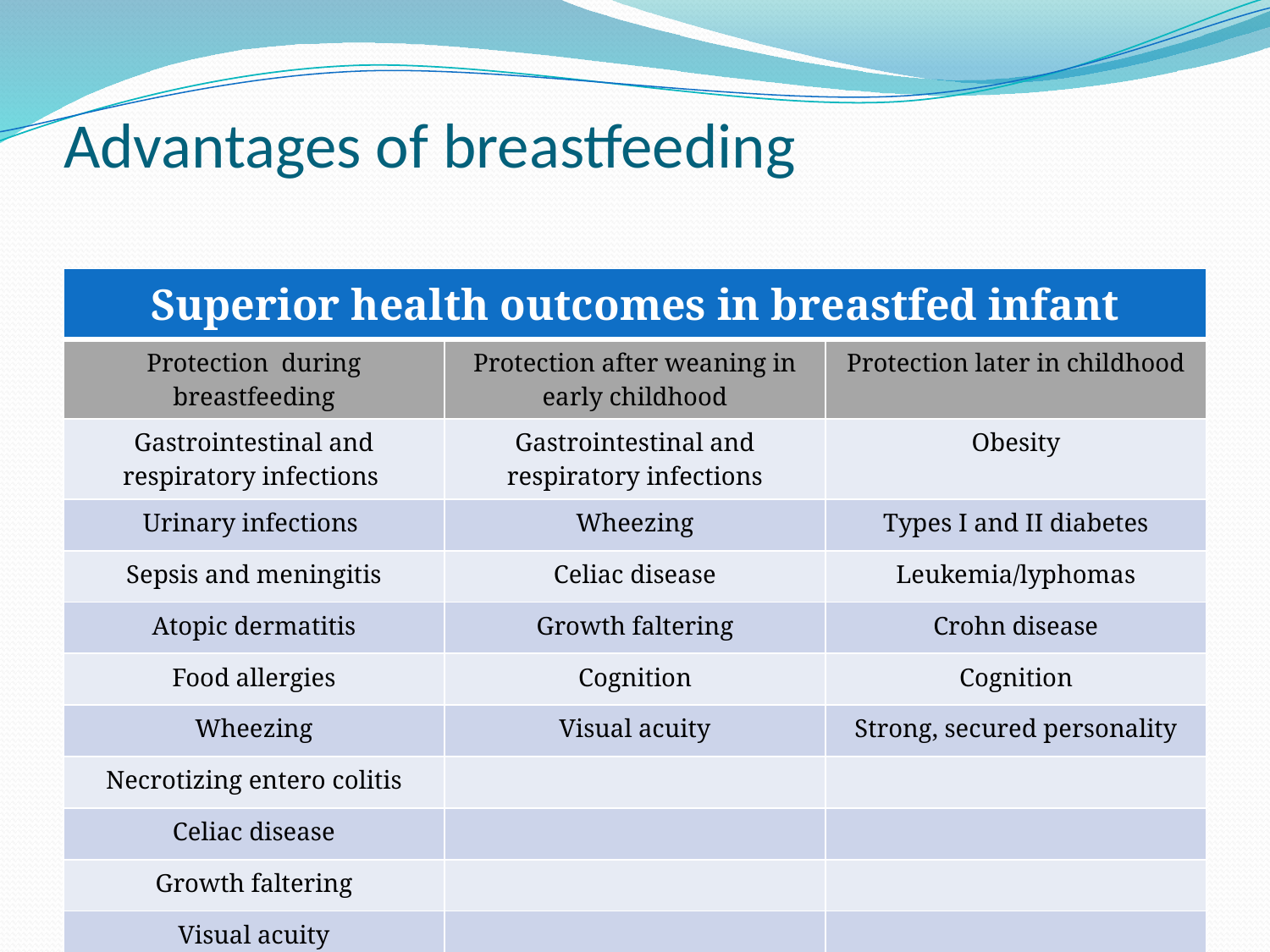

# Advantages of breastfeeding
| Superior health outcomes in breastfed infant |  |  |
| --- | --- | --- |
| Protection during breastfeeding | Protection after weaning in early childhood | Protection later in childhood |
| Gastrointestinal and respiratory infections | Gastrointestinal and respiratory infections | Obesity |
| Urinary infections | Wheezing | Types I and II diabetes |
| Sepsis and meningitis | Celiac disease | Leukemia/lyphomas |
| Atopic dermatitis | Growth faltering | Crohn disease |
| Food allergies | Cognition | Cognition |
| Wheezing | Visual acuity | Strong, secured personality |
| Necrotizing entero colitis |  |  |
| Celiac disease |  |  |
| Growth faltering |  |  |
| Visual acuity |  |  |
colitis